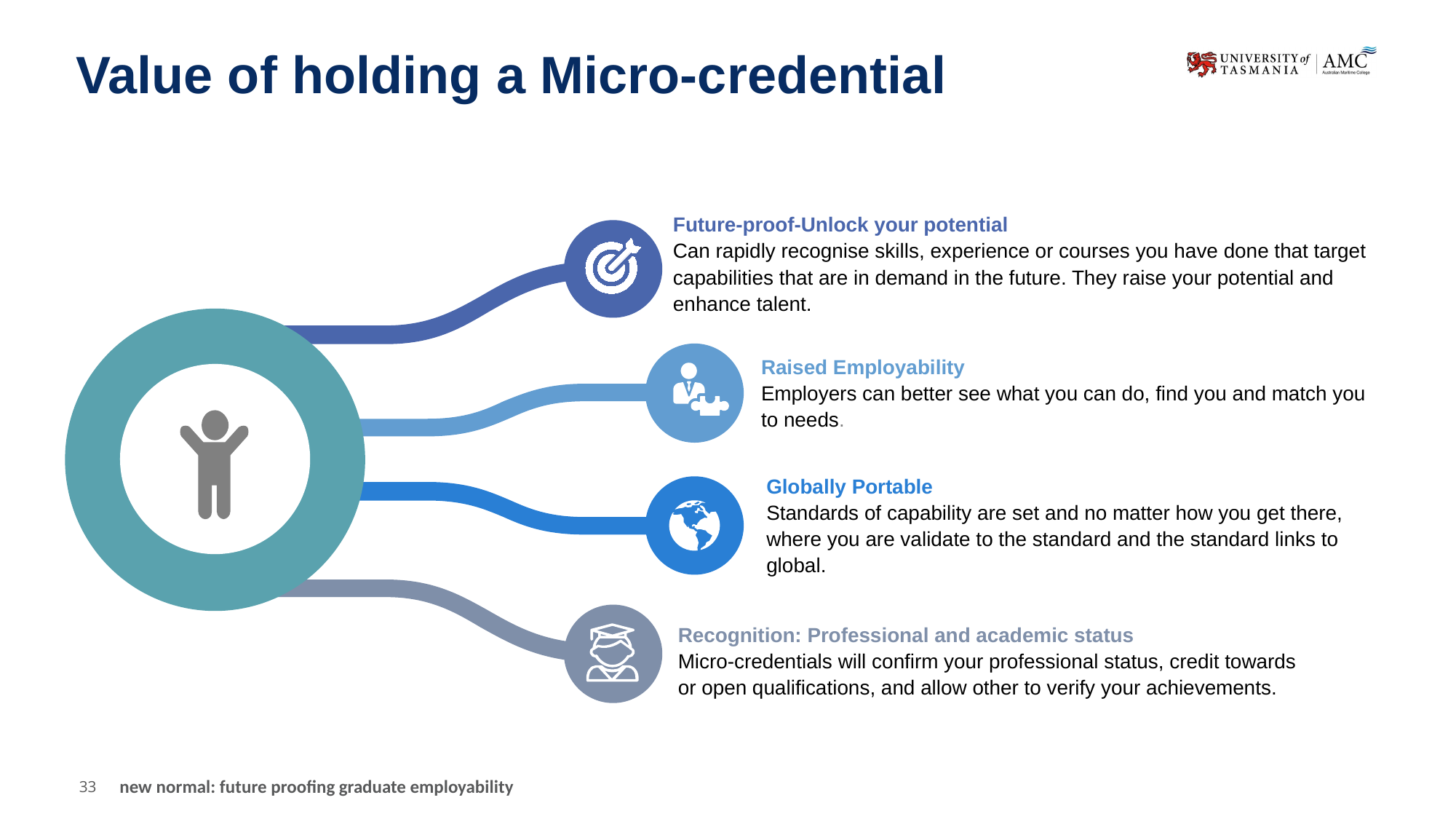

Value of holding a Micro-credential
Future-proof-Unlock your potential
Can rapidly recognise skills, experience or courses you have done that target capabilities that are in demand in the future. They raise your potential and enhance talent.

Raised Employability
Employers can better see what you can do, find you and match you to needs.

Globally Portable
Standards of capability are set and no matter how you get there, where you are validate to the standard and the standard links to global.

Recognition: Professional and academic status
Micro-credentials will confirm your professional status, credit towards or open qualifications, and allow other to verify your achievements.